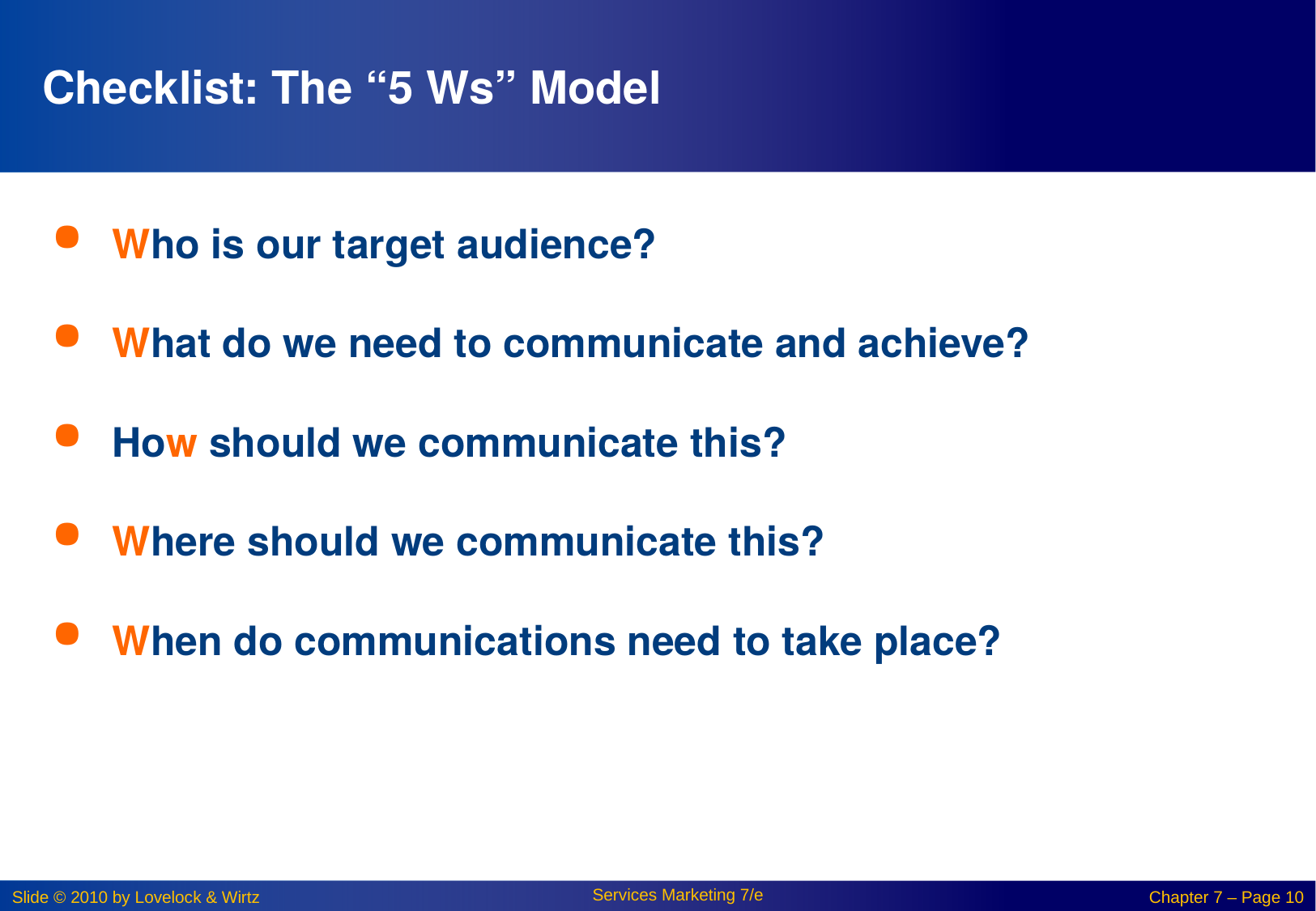

# Checklist: The “5 Ws” Model
Who is our target audience?
What do we need to communicate and achieve?
How should we communicate this?
Where should we communicate this?
When do communications need to take place?